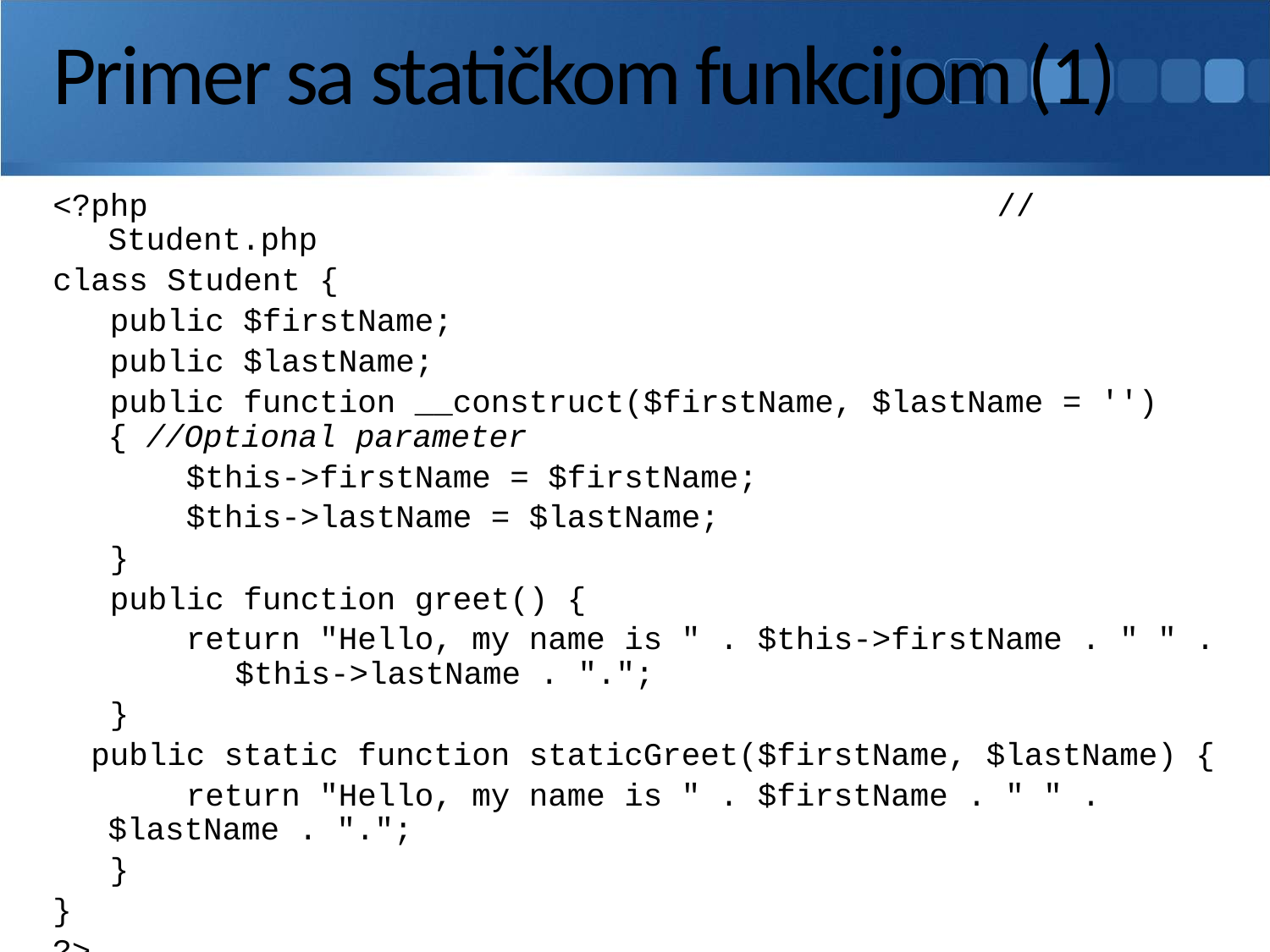

# Primer sa statičkom funkcijom (1)
<?php							//Student.php
class Student {
   public $firstName;
   public $lastName;
   public function __construct($firstName, $lastName = '') { //Optional parameter
       $this->firstName = $firstName;
       $this->lastName = $lastName;
   }
   public function greet() {
       return "Hello, my name is " . $this->firstName . " " . 	$this->lastName . ".";
   }
  public static function staticGreet($firstName, $lastName) {
       return "Hello, my name is " . $firstName . " " . 	$lastName . ".";
   }
}
?>